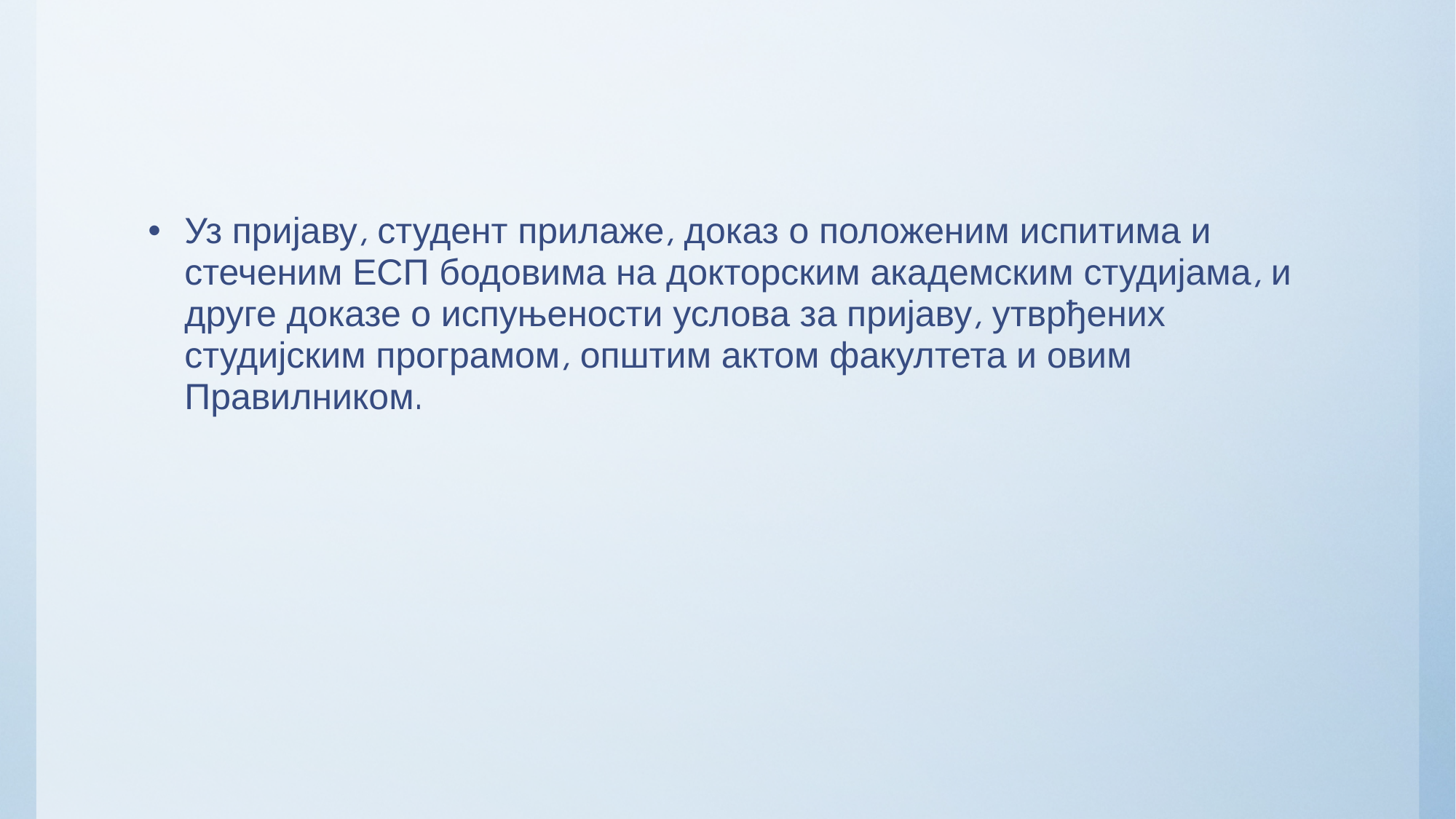

#
Уз пријаву, студент прилаже, доказ о положеним испитима и стеченим ЕСП бодовима на докторским академским студијама, и друге доказе о испуњености услова за пријаву, утврђених студијским програмом, општим актом факултета и овим Правилником.